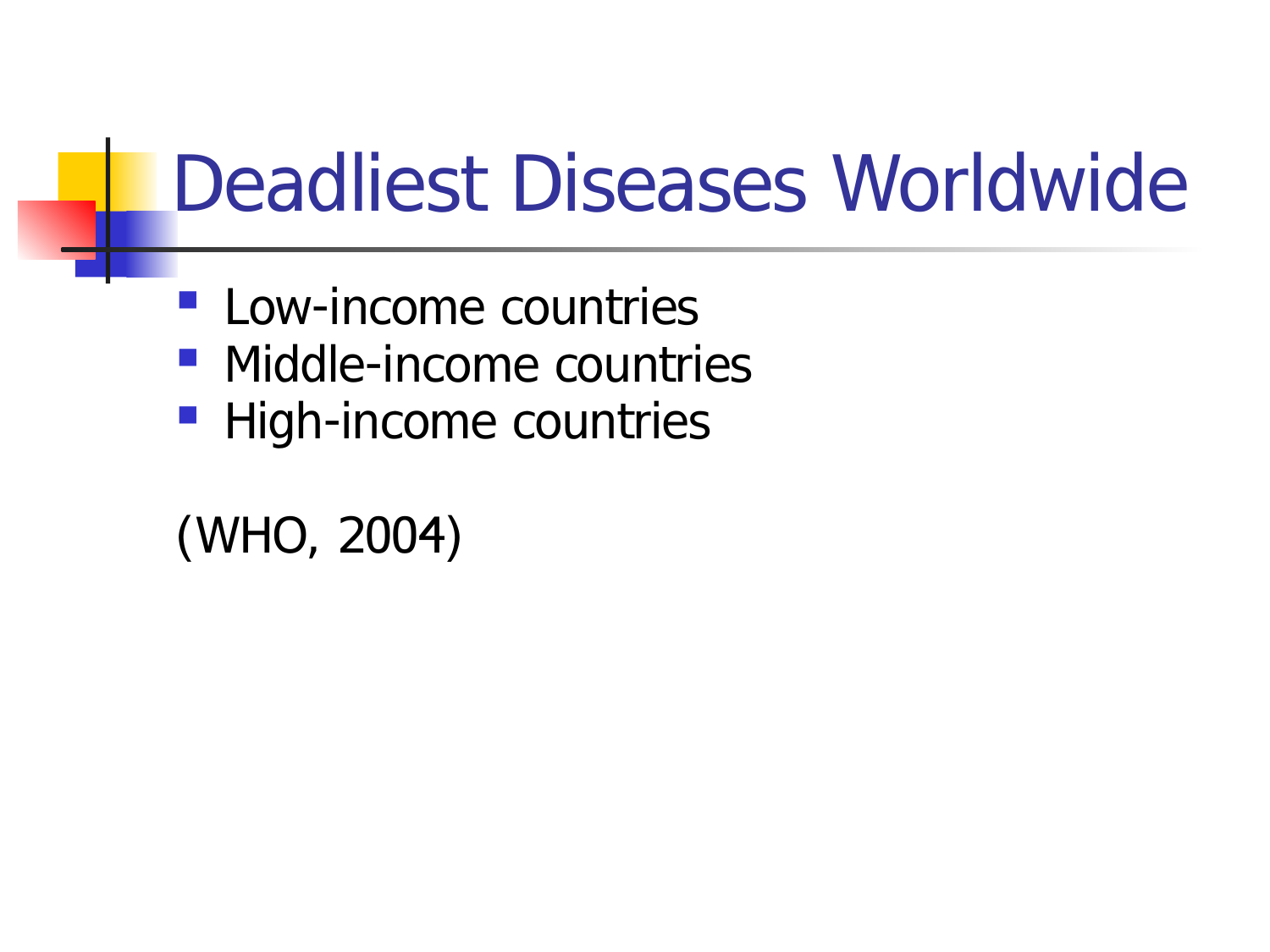

# Deadliest Diseases Worldwide
Low-income countries
Middle-income countries
High-income countries

(WHO, 2004)